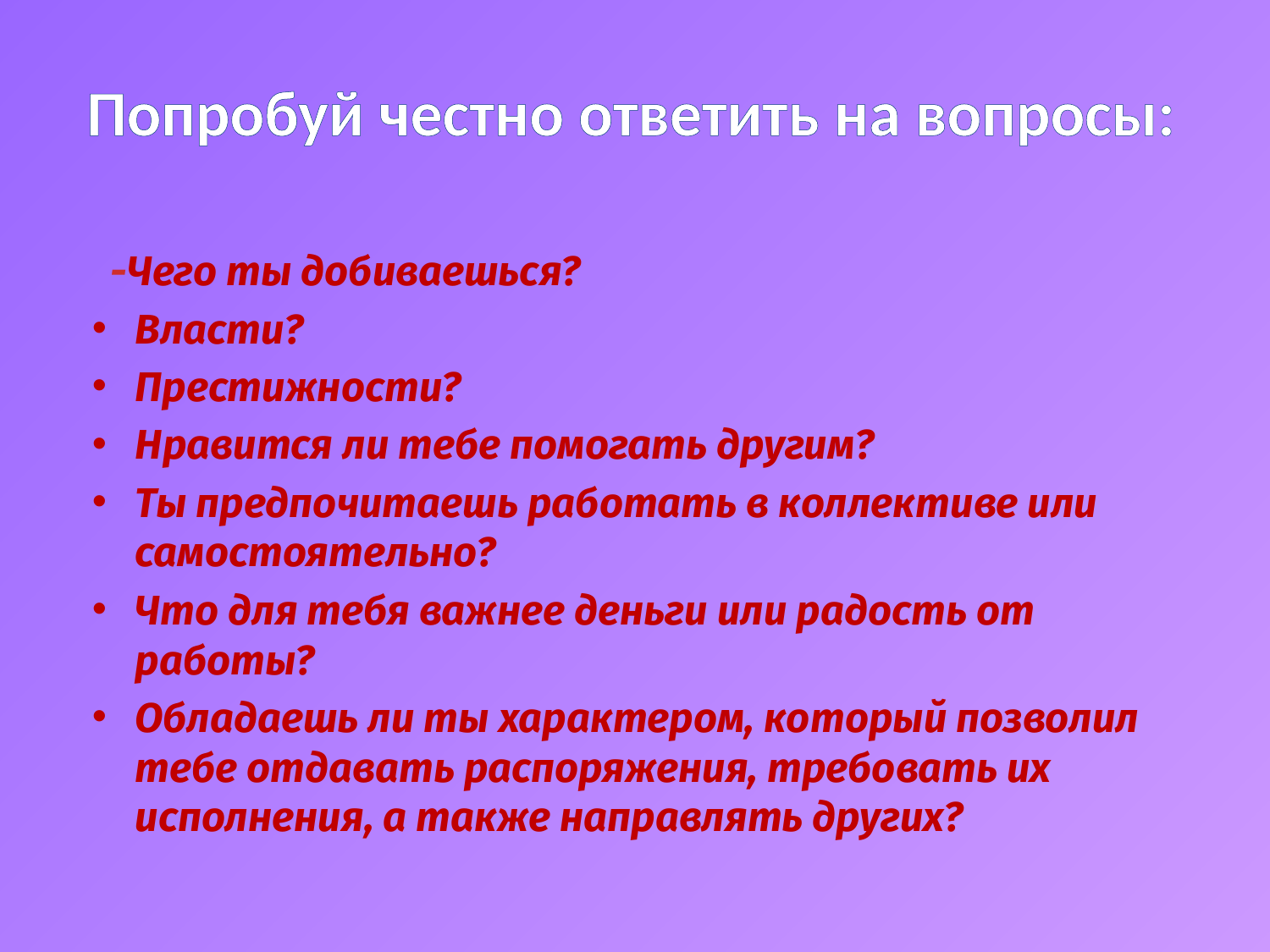

# Попробуй честно ответить на вопросы:
  -Чего ты добиваешься?
Власти?
Престижности?
Нравится ли тебе помогать другим?
Ты предпочитаешь работать в коллективе или самостоятельно?
Что для тебя важнее деньги или радость от работы?
Обладаешь ли ты характером, который позволил тебе отдавать распоряжения, требовать их исполнения, а также направлять других?